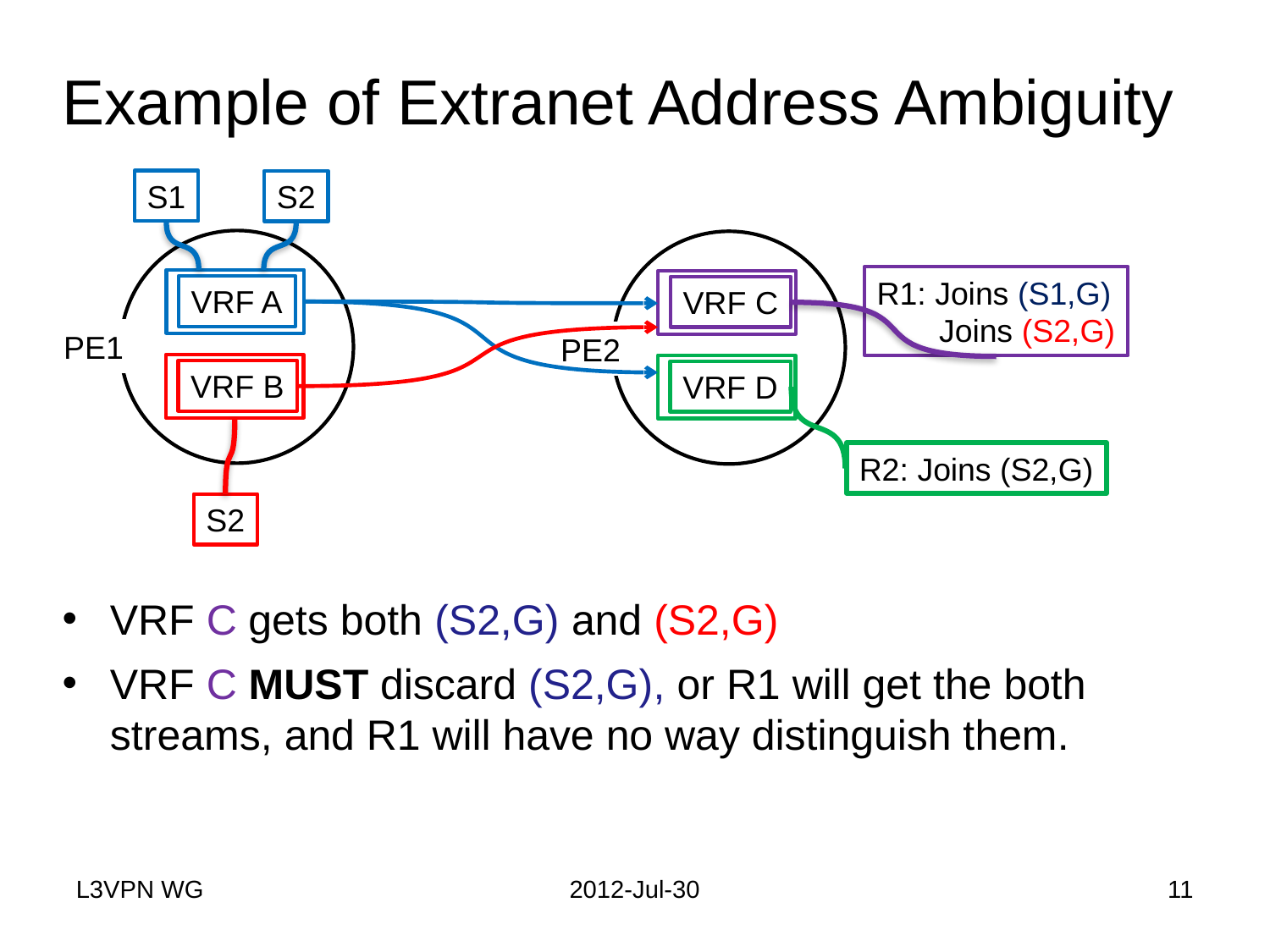

# Example of Extranet Address Ambiguity
S1
S2

R1: Joins (S1,G)
       Joins (S2,G)
A
A
VRF A
VRF C
PE2
A
A
VRF B
VRF D
R2: Joins (S2,G)
S2
PE1
VRF C gets both (S2,G) and (S2,G)
VRF C MUST discard (S2,G), or R1 will get the both streams, and R1 will have no way distinguish them.

L3VPN WG
2012-Jul-30
11